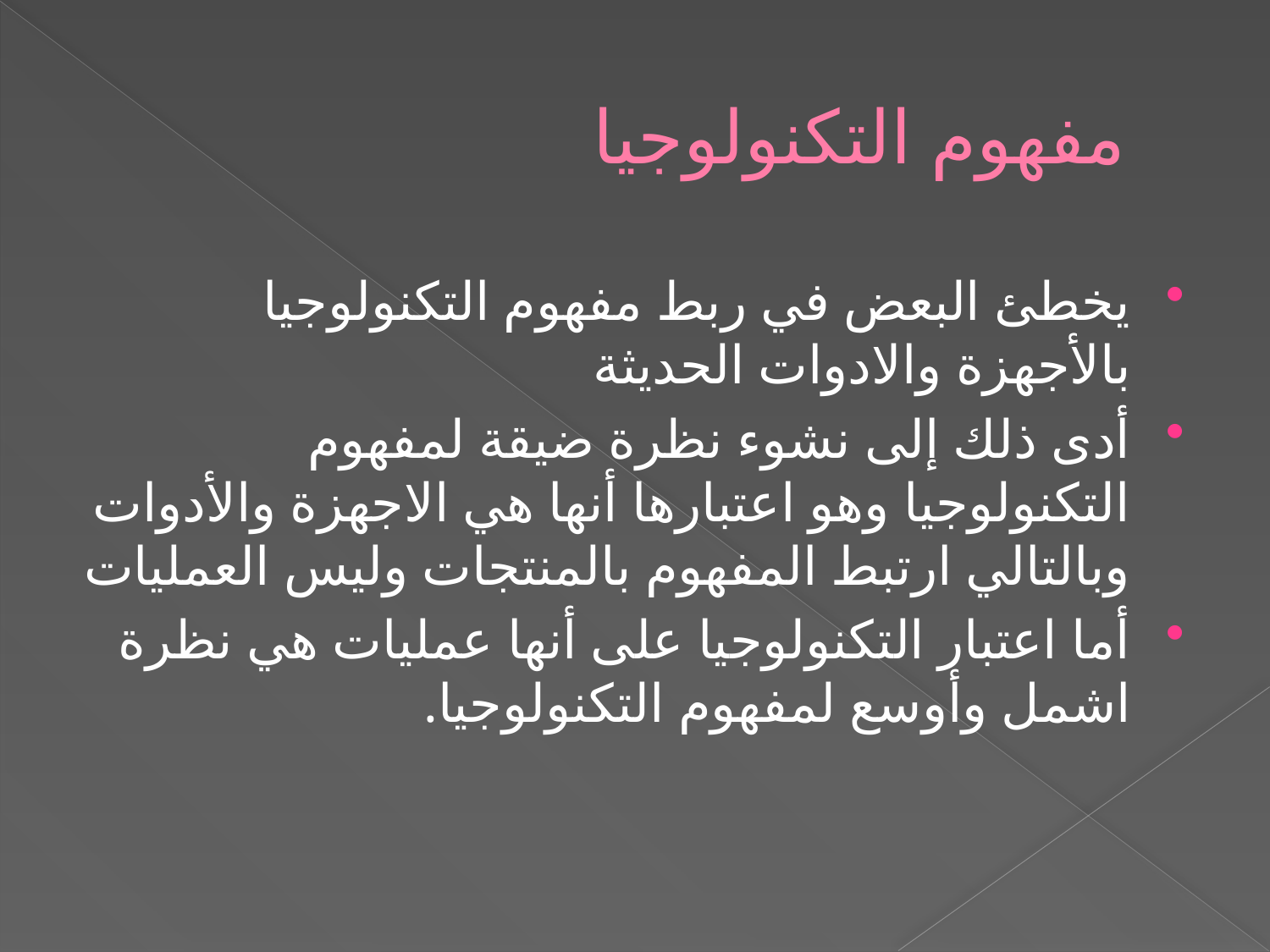

# مفهوم التكنولوجيا
يخطئ البعض في ربط مفهوم التكنولوجيا بالأجهزة والادوات الحديثة
أدى ذلك إلى نشوء نظرة ضيقة لمفهوم التكنولوجيا وهو اعتبارها أنها هي الاجهزة والأدوات وبالتالي ارتبط المفهوم بالمنتجات وليس العمليات
أما اعتبار التكنولوجيا على أنها عمليات هي نظرة اشمل وأوسع لمفهوم التكنولوجيا.